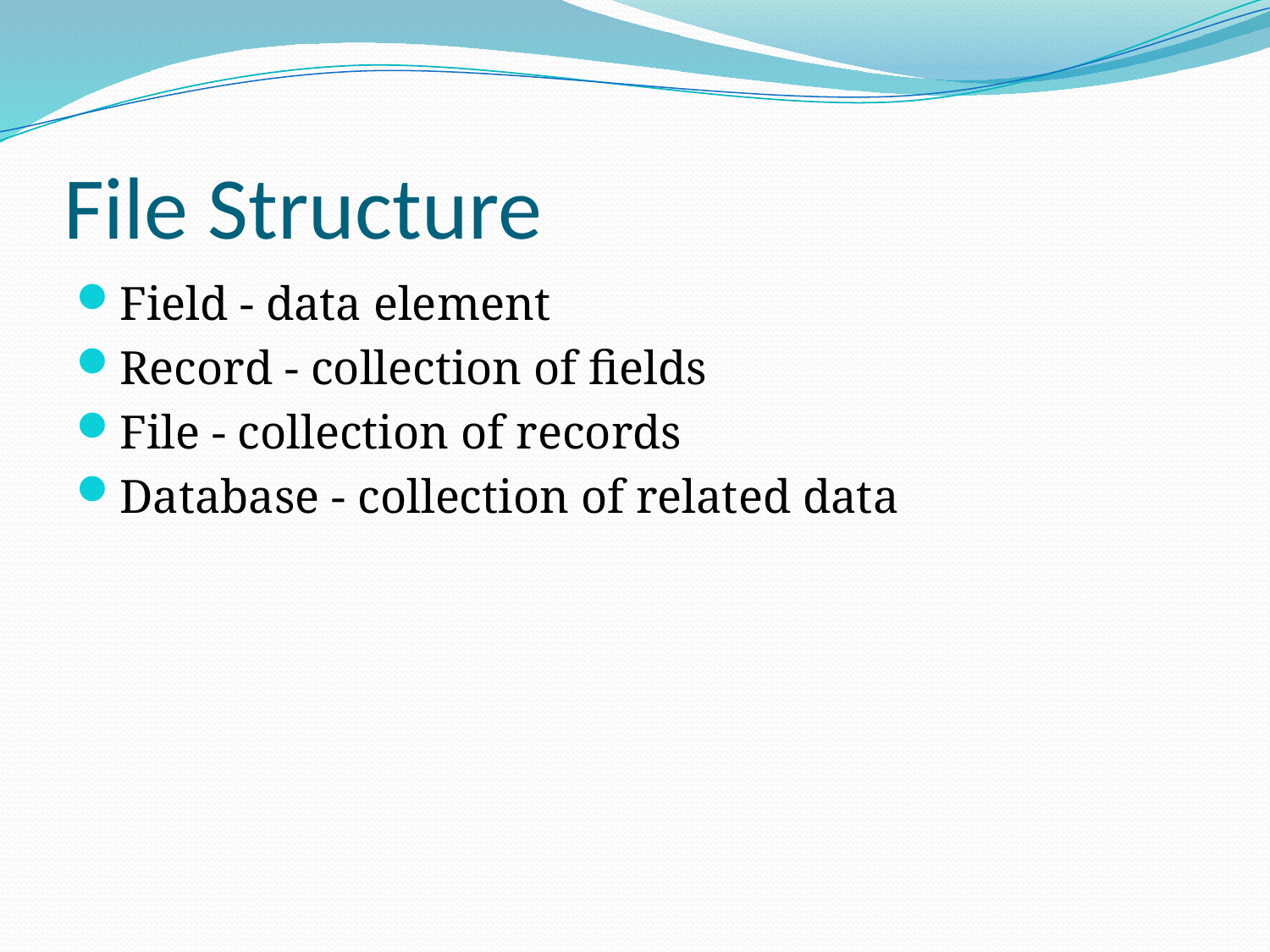

# File Structure
Field - data element
Record - collection of fields
File - collection of records
Database - collection of related data